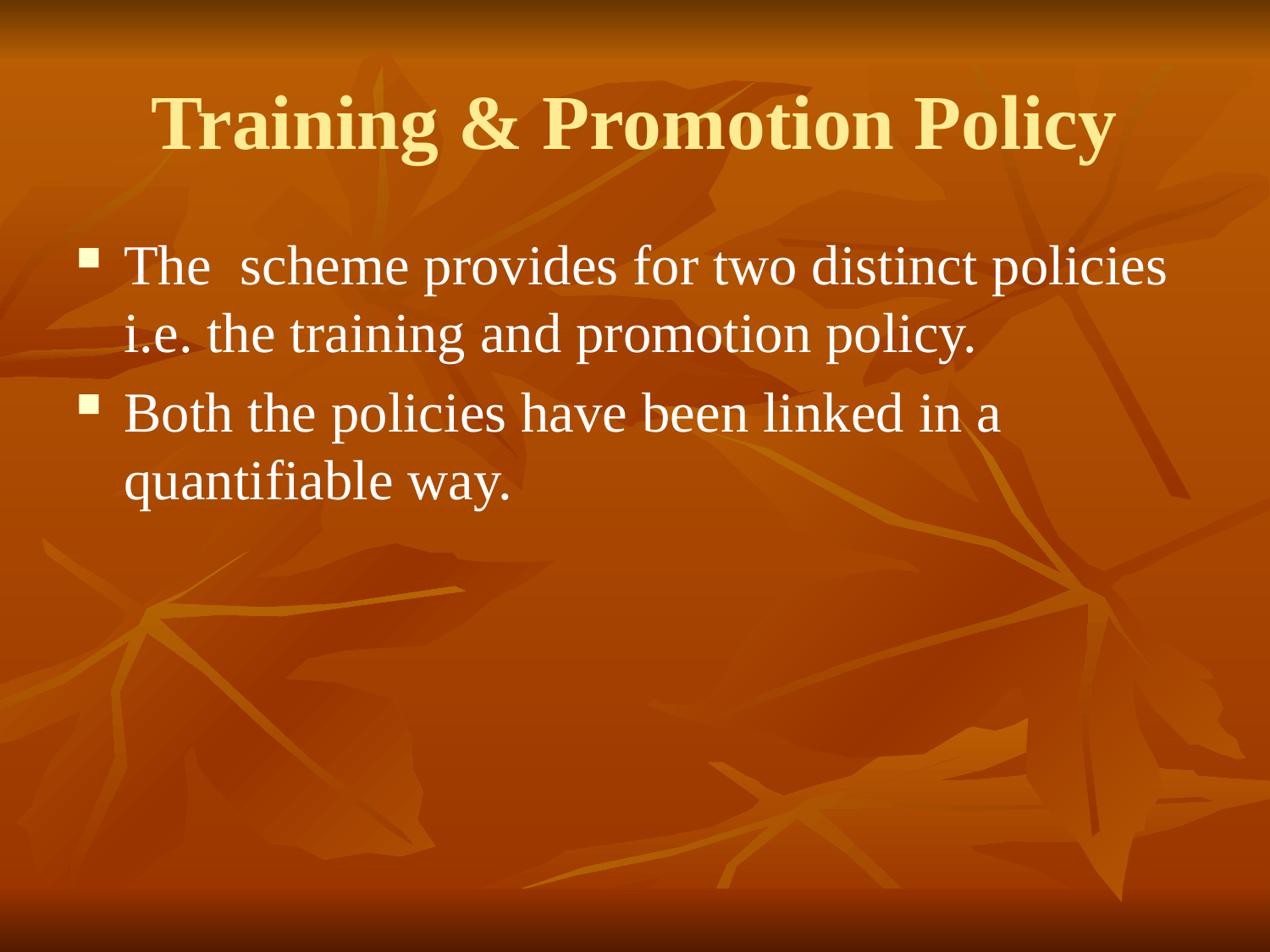

# Training & Promotion Policy
The  scheme provides for two distinct policies i.e. the training and promotion policy.
Both the policies have been linked in a quantifiable way.